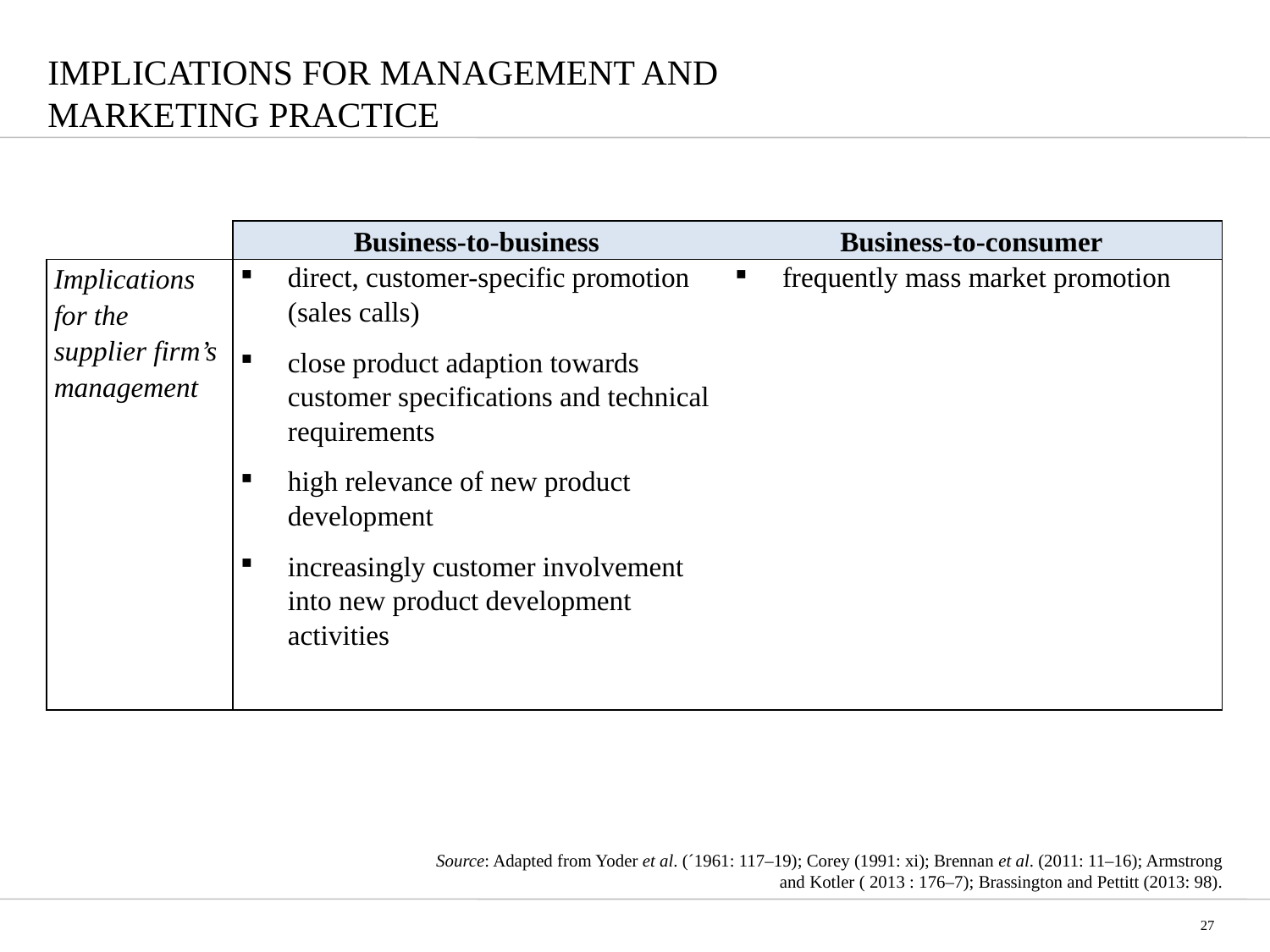

# IMPLICATIONS FOR MANAGEMENT AND MARKETING PRACTICE
|  | Business-to-business | Business-to-consumer |
| --- | --- | --- |
| Implications for the supplier firm’s management | direct, customer-specific promotion (sales calls) close product adaption towards customer specifications and technical requirements high relevance of new product development increasingly customer involvement into new product development activities | frequently mass market promotion |
|  |  |  |
|  |  |  |
|  |  |  |
|  |  |  |
Source: Adapted from Yoder et al. (´1961: 117–19); Corey (1991: xi); Brennan et al. (2011: 11–16); Armstrong and Kotler ( 2013 : 176–7); Brassington and Pettitt (2013: 98).